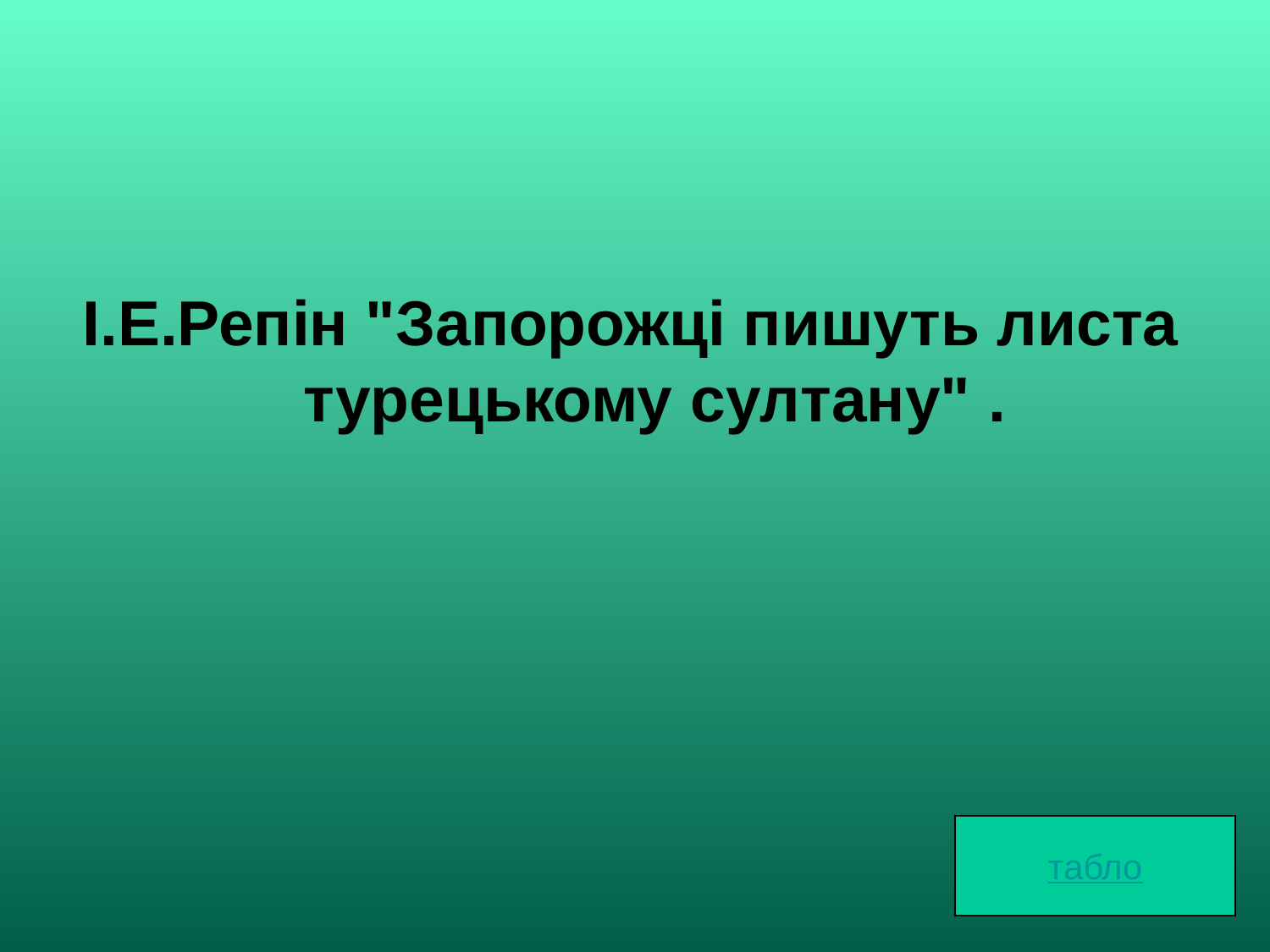

І.Е.Репін "Запорожці пишуть листа турецькому султану" .
табло